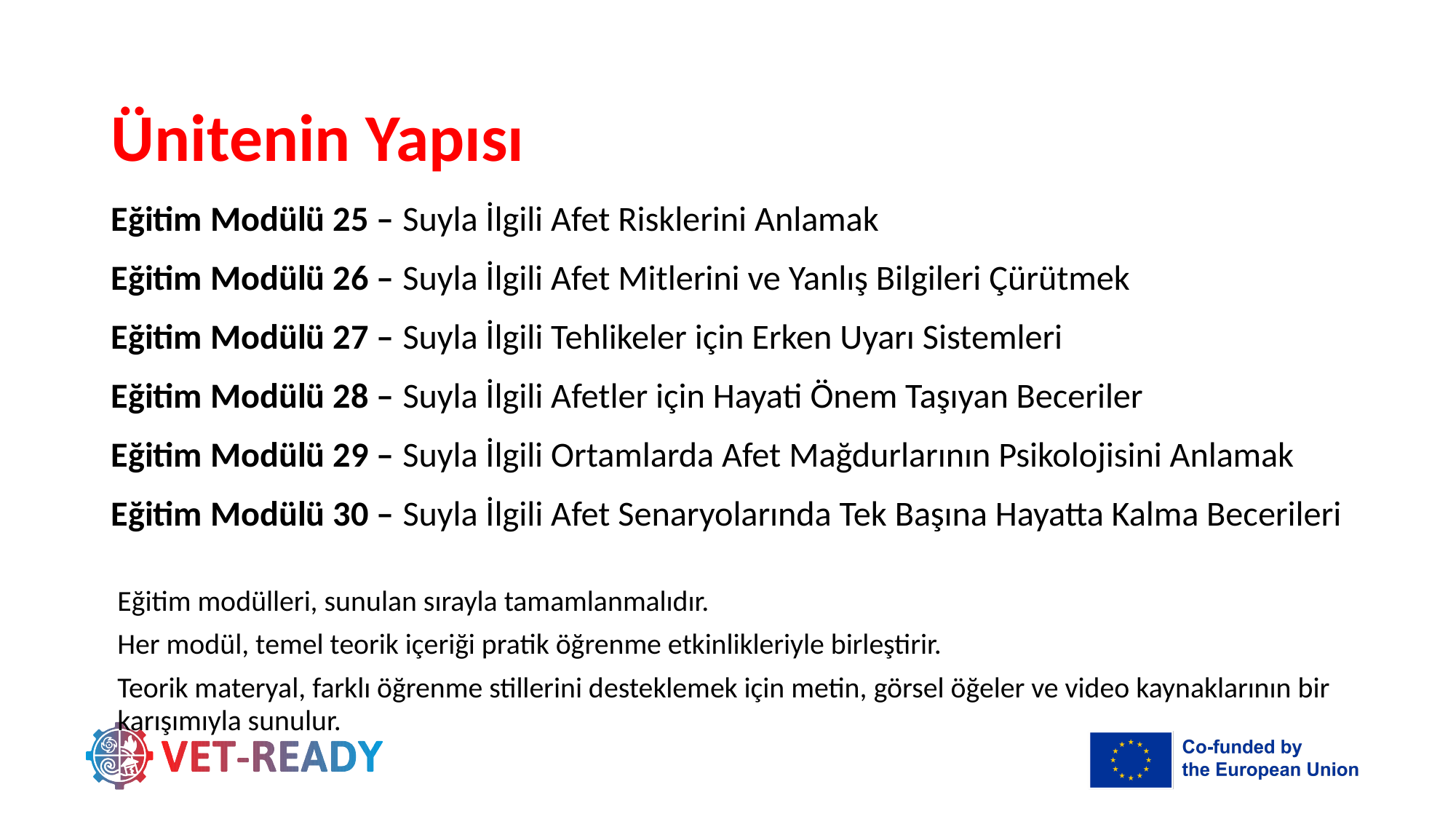

# Ünitenin Yapısı
Eğitim Modülü 25 – Suyla İlgili Afet Risklerini Anlamak
Eğitim Modülü 26 – Suyla İlgili Afet Mitlerini ve Yanlış Bilgileri Çürütmek
Eğitim Modülü 27 – Suyla İlgili Tehlikeler için Erken Uyarı Sistemleri
Eğitim Modülü 28 – Suyla İlgili Afetler için Hayati Önem Taşıyan Beceriler
Eğitim Modülü 29 – Suyla İlgili Ortamlarda Afet Mağdurlarının Psikolojisini Anlamak
Eğitim Modülü 30 – Suyla İlgili Afet Senaryolarında Tek Başına Hayatta Kalma Becerileri

Eğitim modülleri, sunulan sırayla tamamlanmalıdır.
Her modül, temel teorik içeriği pratik öğrenme etkinlikleriyle birleştirir.
Teorik materyal, farklı öğrenme stillerini desteklemek için metin, görsel öğeler ve video kaynaklarının bir karışımıyla sunulur.